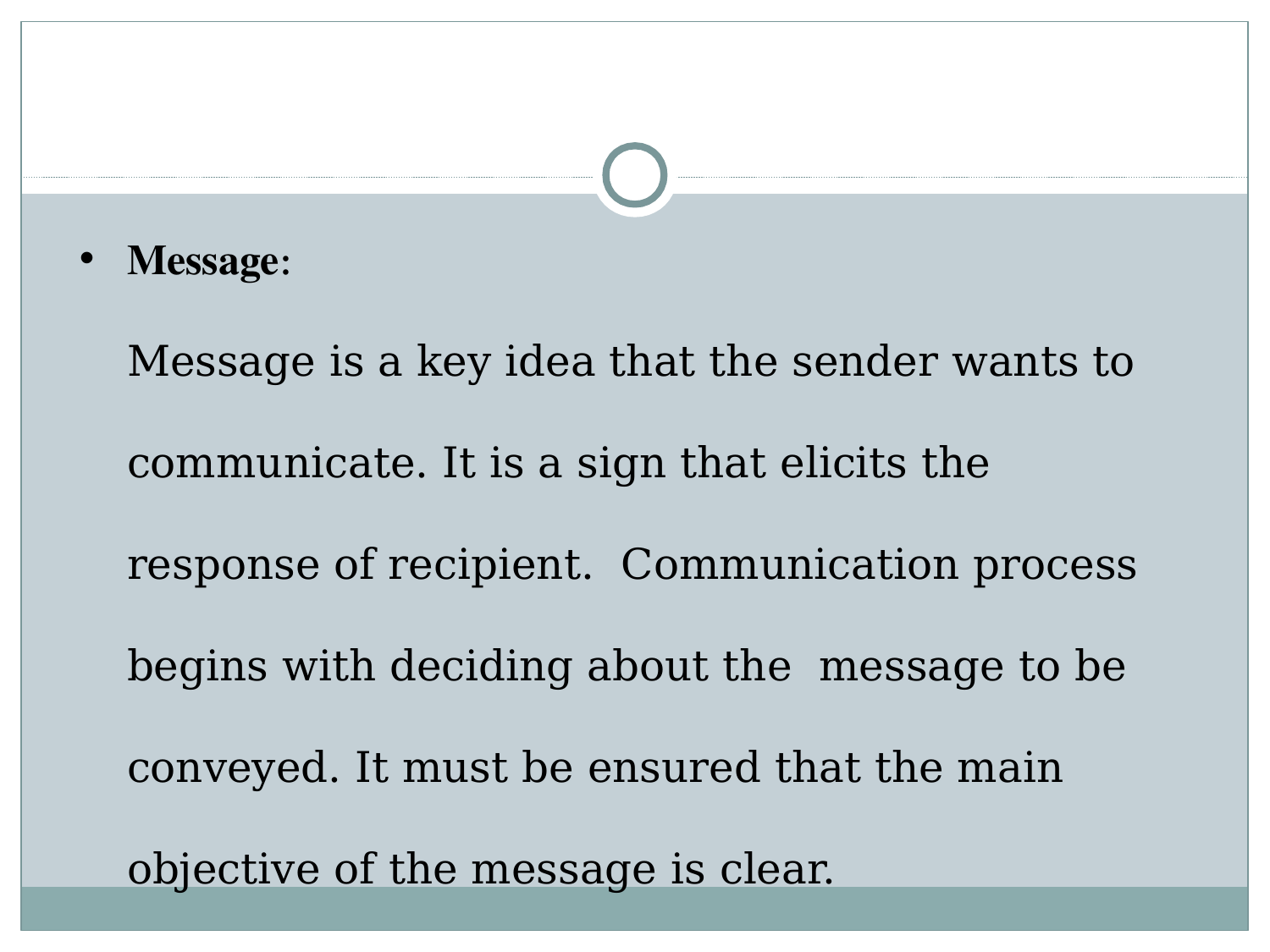

# Message: Message is a key idea that the sender wants to  communicate. It is a sign that elicits the response of recipient.  Communication process begins with deciding about the  message to be conveyed. It must be ensured that the main  objective of the message is clear.